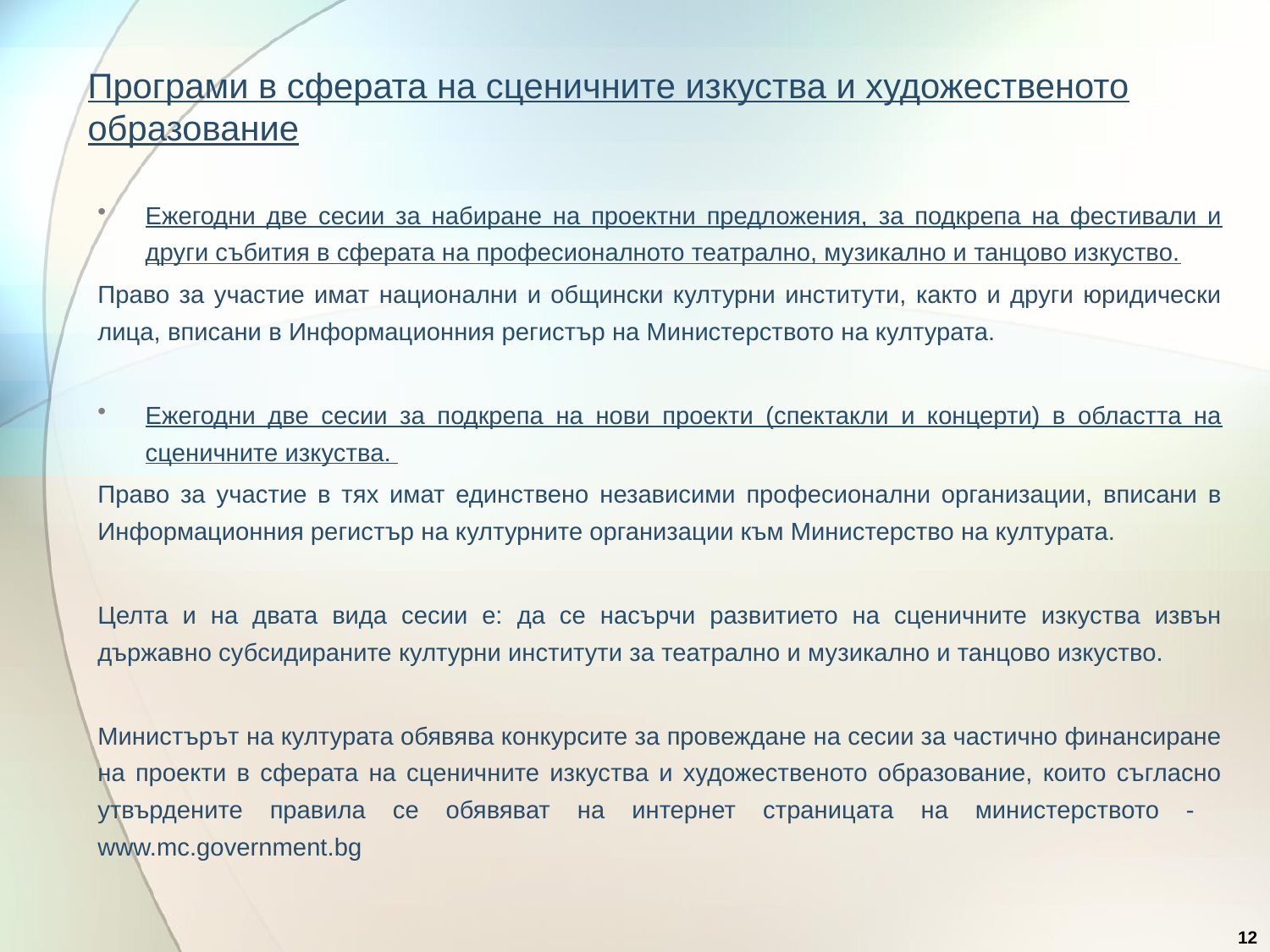

# Програми в сферата на сценичните изкуства и художественото образование
Ежегодни две сесии за набиране на проектни предложения, за подкрепа на фестивали и други събития в сферата на професионалното театрално, музикално и танцово изкуство.
Право за участие имат национални и общински културни институти, както и други юридически лица, вписани в Информационния регистър на Министерството на културата.

Ежегодни две сесии за подкрепа на нови проекти (спектакли и концерти) в областта на сценичните изкуства.
Право за участие в тях имат единствено независими професионални организации, вписани в Информационния регистър на културните организации към Министерство на културата.

Целта и на двата вида сесии е: да се насърчи развитието на сценичните изкуства извън държавно субсидираните културни институти за театрално и музикално и танцово изкуство.

Министърът на културата обявява конкурсите за провеждане на сесии за частично финансиране на проекти в сферата на сценичните изкуства и художественото образование, които съгласно утвърдените правила се обявяват на интернет страницата на министерството -  www.mc.government.bg

12